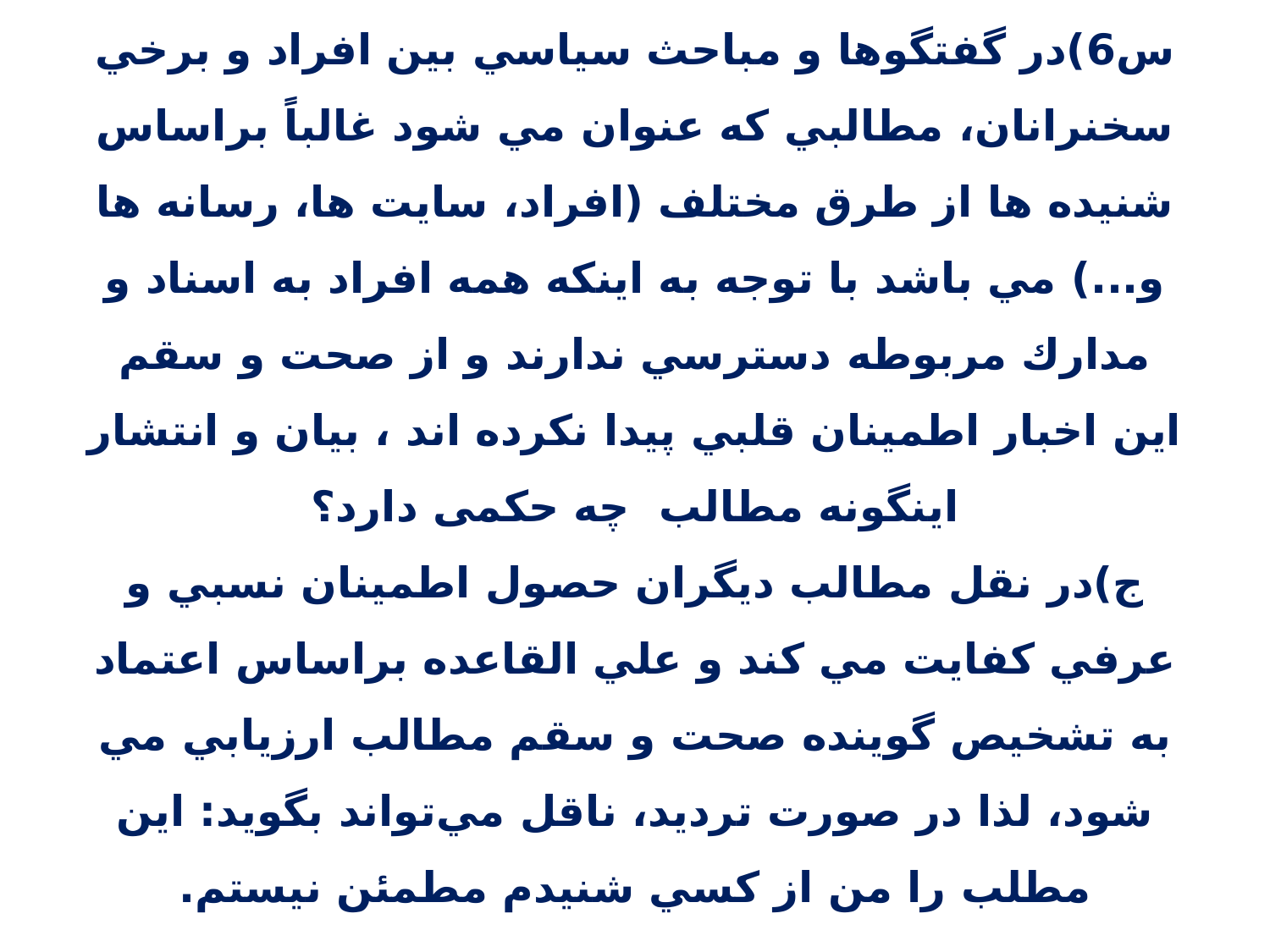

س6)در گفتگوها و مباحث سياسي بين افراد و برخي سخنرانان، مطالبي كه عنوان مي شود غالباً براساس شنيده ها از طرق مختلف (افراد، سايت ها، رسانه ها و...) مي باشد با توجه به اينكه همه افراد به اسناد و مدارك مربوطه دسترسي ندارند و از صحت و سقم اين اخبار اطمينان قلبي پيدا نكرده اند ، بيان و انتشار اينگونه مطالب  چه حکمی دارد؟
ج)در نقل مطالب ديگران حصول اطمينان نسبي و عرفي كفايت مي كند و علي القاعده براساس اعتماد به تشخيص گوينده صحت و سقم مطالب ارزيابي مي شود، لذا در صورت ترديد، ناقل مي‌تواند بگويد: اين مطلب را من از كسي شنيدم مطمئن نيستم.